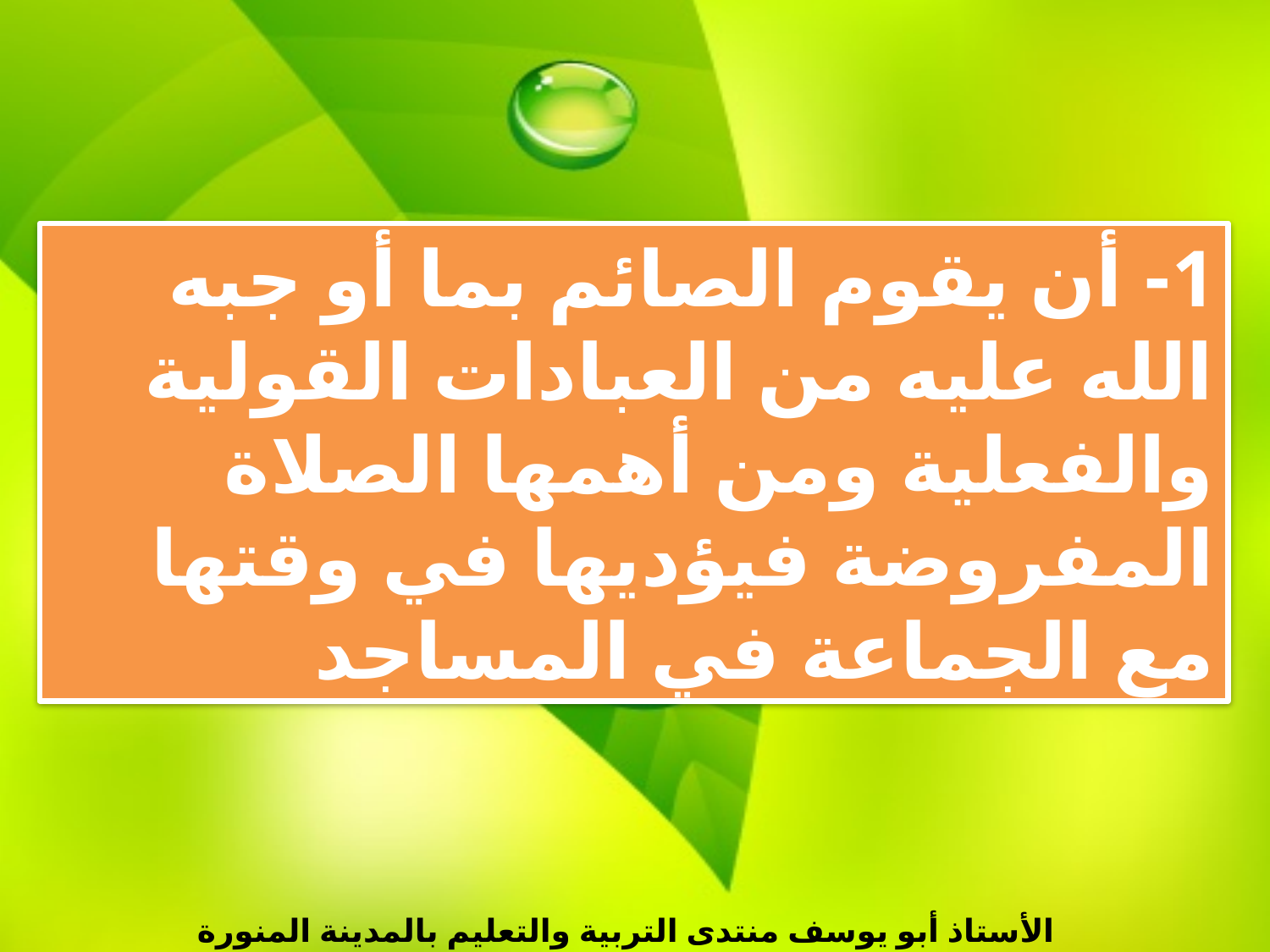

1- أن يقوم الصائم بما أو جبه الله عليه من العبادات القولية والفعلية ومن أهمها الصلاة المفروضة فيؤديها في وقتها مع الجماعة في المساجد
الأستاذ أبو يوسف منتدى التربية والتعليم بالمدينة المنورة